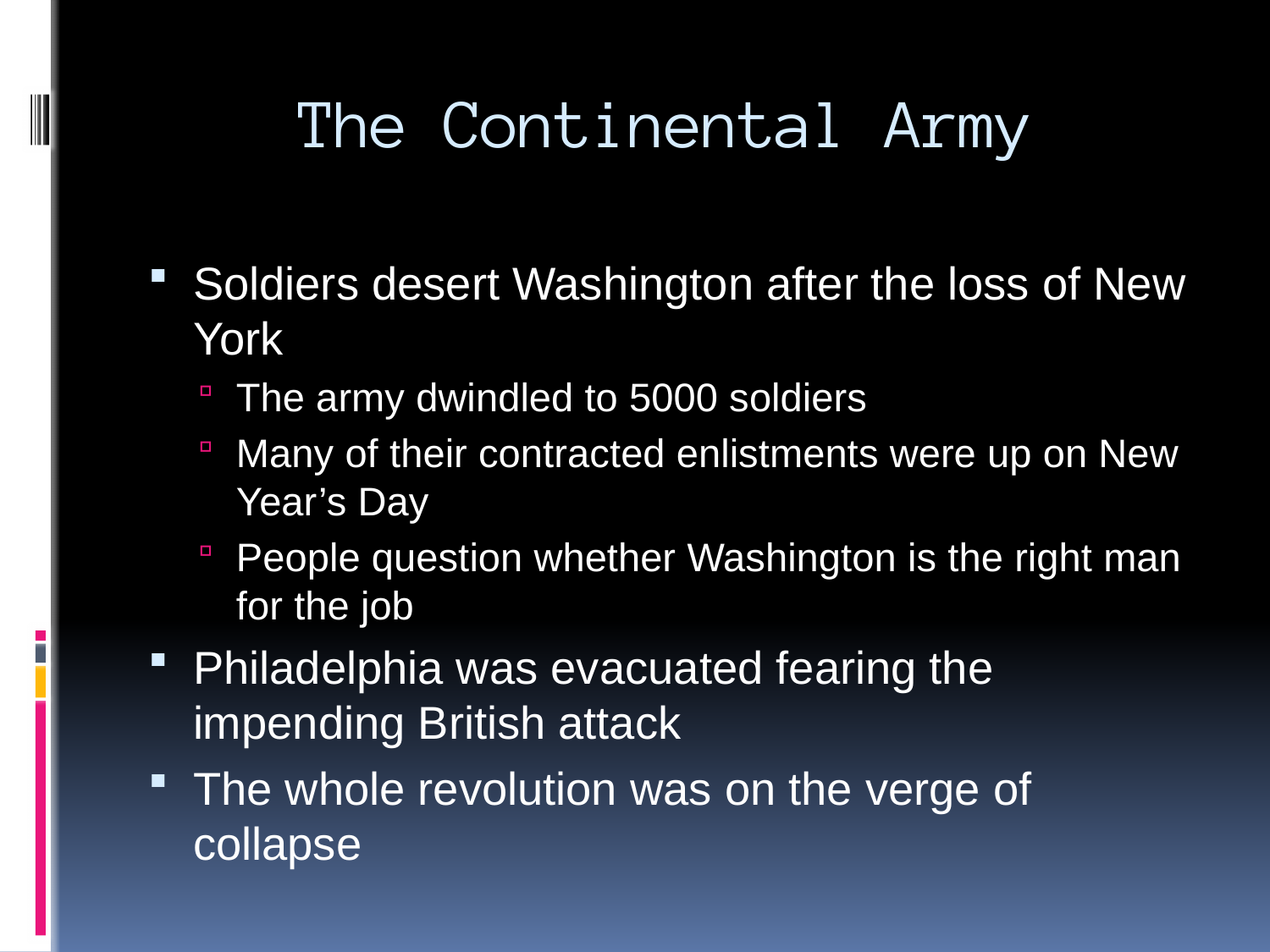

# The Continental Army
Soldiers desert Washington after the loss of New York
The army dwindled to 5000 soldiers
Many of their contracted enlistments were up on New Year’s Day
People question whether Washington is the right man for the job
Philadelphia was evacuated fearing the impending British attack
The whole revolution was on the verge of collapse